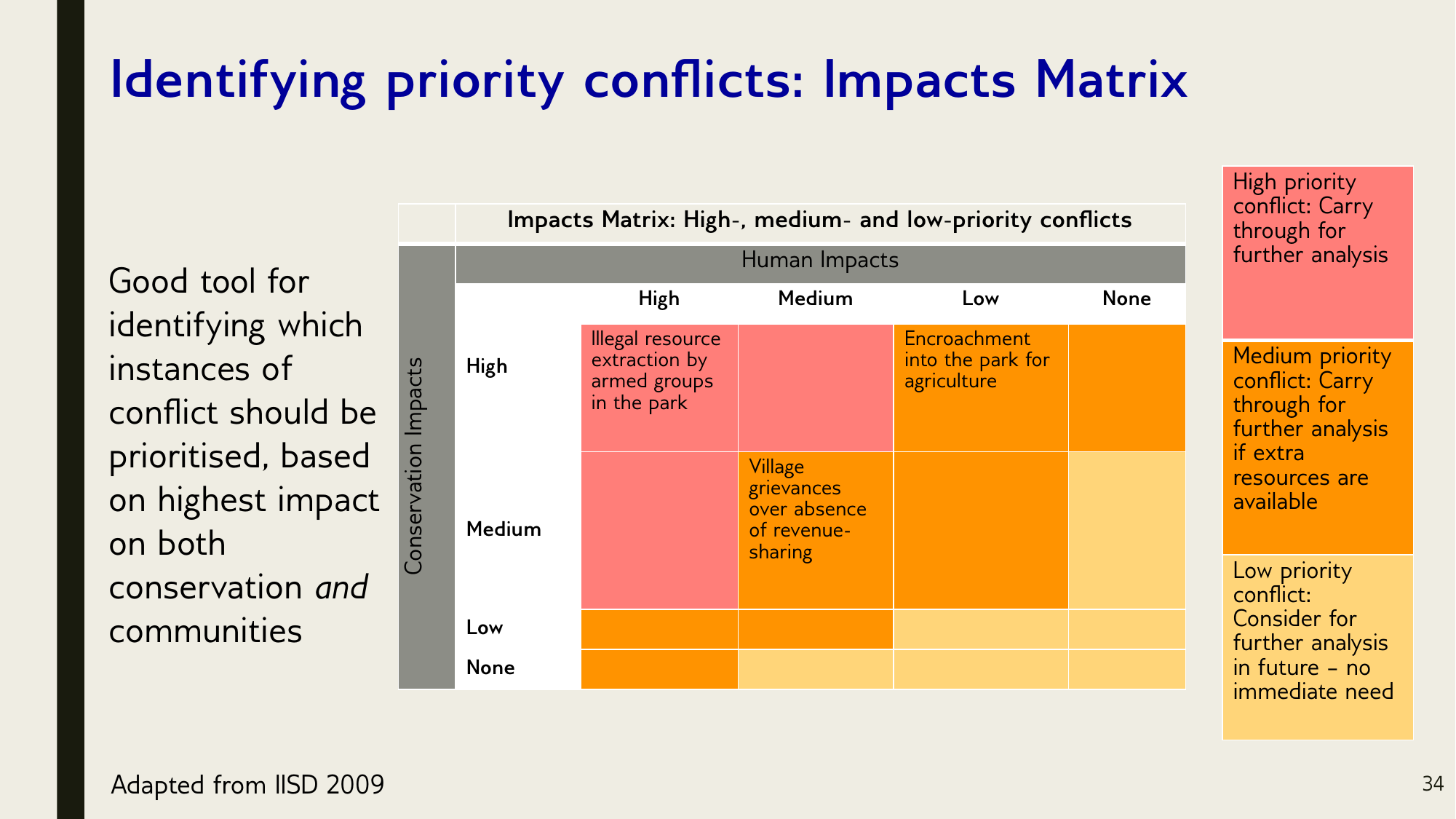

# Identifying priority conflicts: Impacts Matrix
| High priority conflict: Carry through for further analysis |
| --- |
| Medium priority conflict: Carry through for further analysis if extra resources are available |
| Low priority conflict: Consider for further analysis in future – no immediate need |
|  | Impacts Matrix: High-, medium- and low-priority conflicts |  |  |  |  |
| --- | --- | --- | --- | --- | --- |
| Conservation Impacts | Human Impacts |  |  |  |  |
|  | High | High | Medium | Low | None |
|  |  | Illegal resource extraction by armed groups in the park |  | Encroachment into the park for agriculture |  |
|  | Medium |  | Village grievances over absence of revenue-sharing |  |  |
|  | Low |  |  |  |  |
|  | None |  |  |  |  |
Good tool for identifying which instances of conflict should be prioritised, based on highest impact on both conservation and communities
34
Adapted from IISD 2009